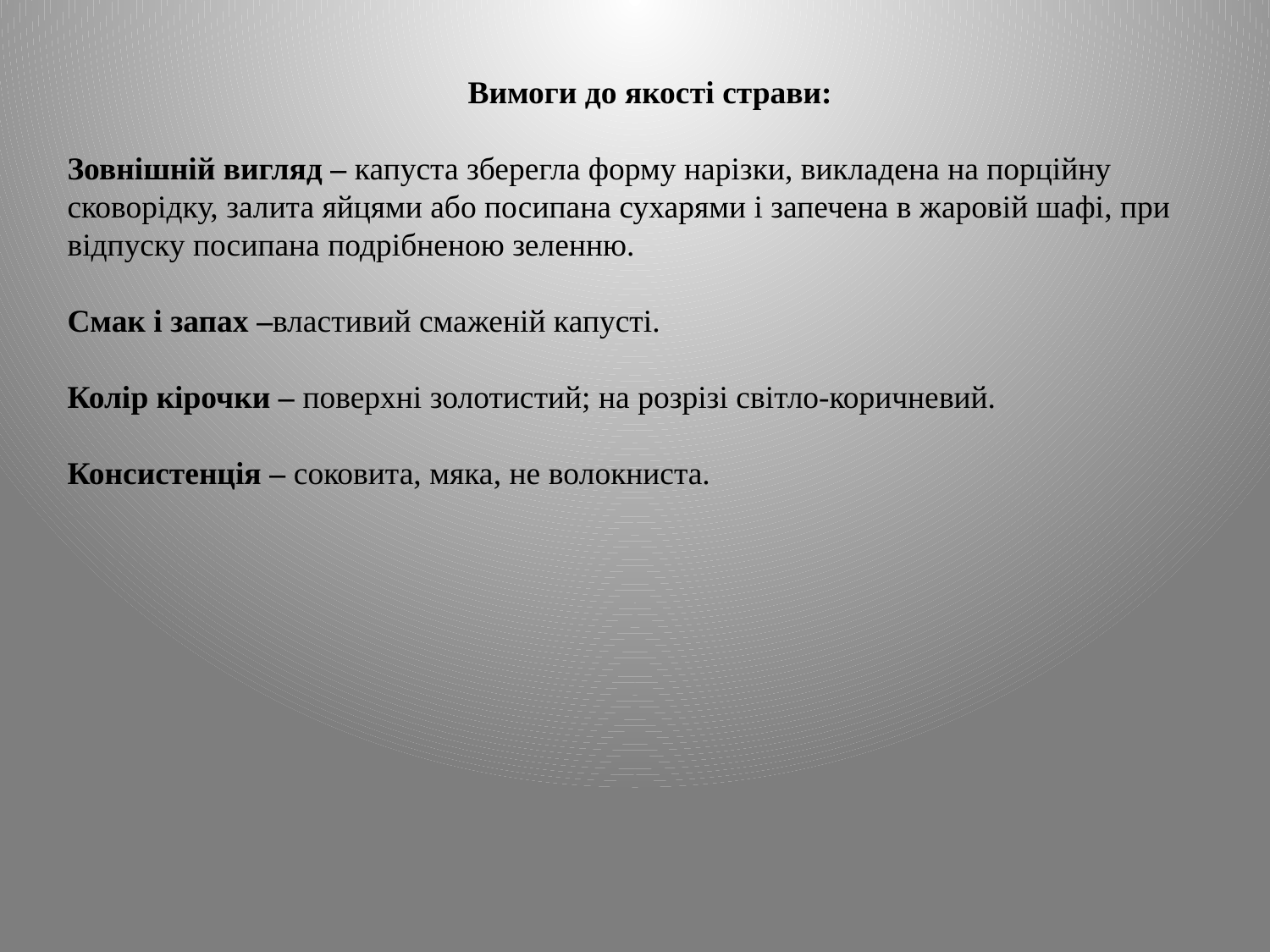

Вимоги до якості страви:

Зовнішній вигляд – капуста зберегла форму нарізки, викладена на порційну сковорідку, залита яйцями або посипана сухарями і запечена в жаровій шафі, при відпуску посипана подрібненою зеленню.

Смак і запах –властивий смаженій капусті.

Колір кірочки – поверхні золотистий; на розрізі світло-коричневий.

Консистенція – соковита, мяка, не волокниста.